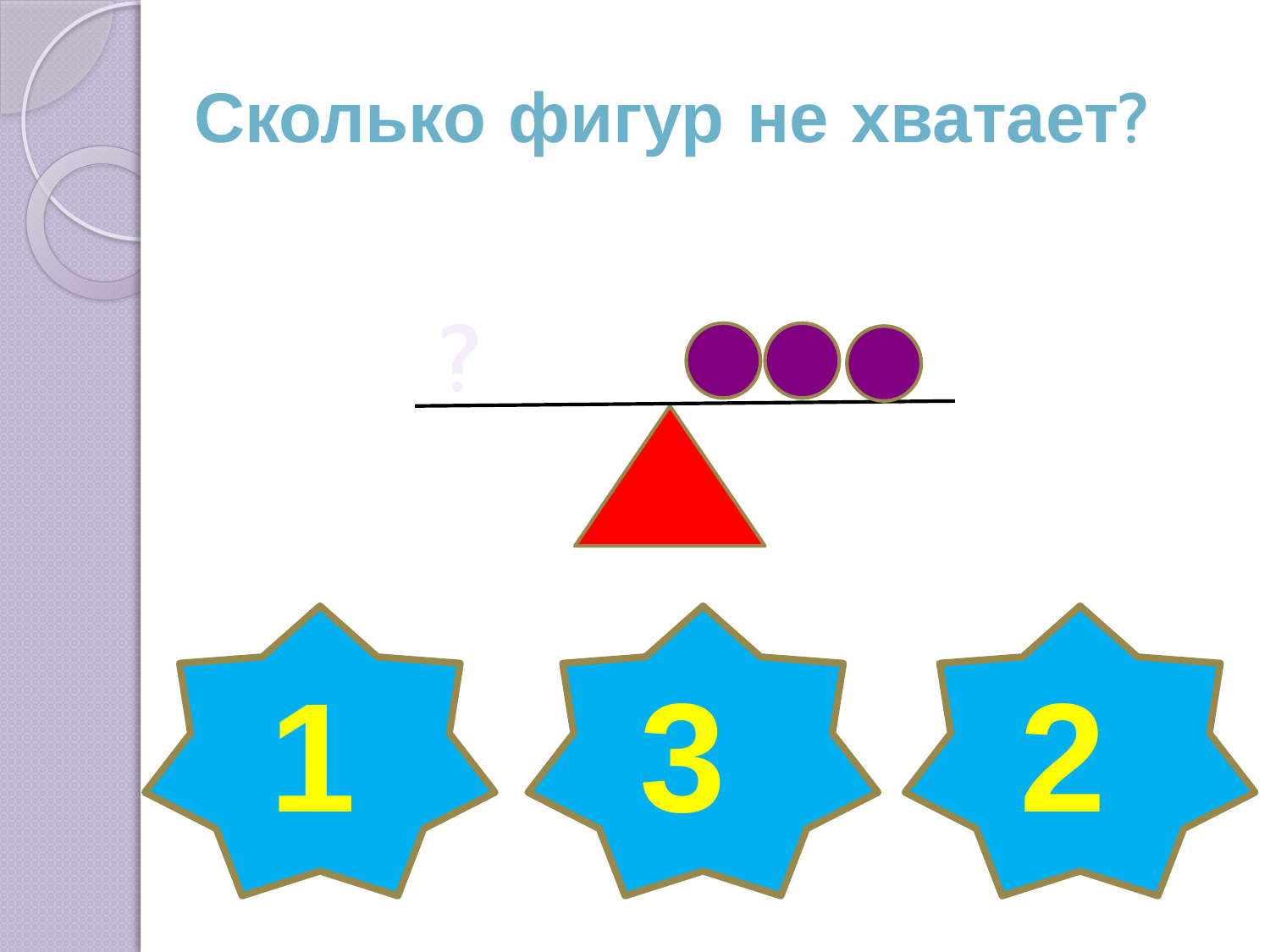

Сколько фигур не хватает?
?

1
3
2